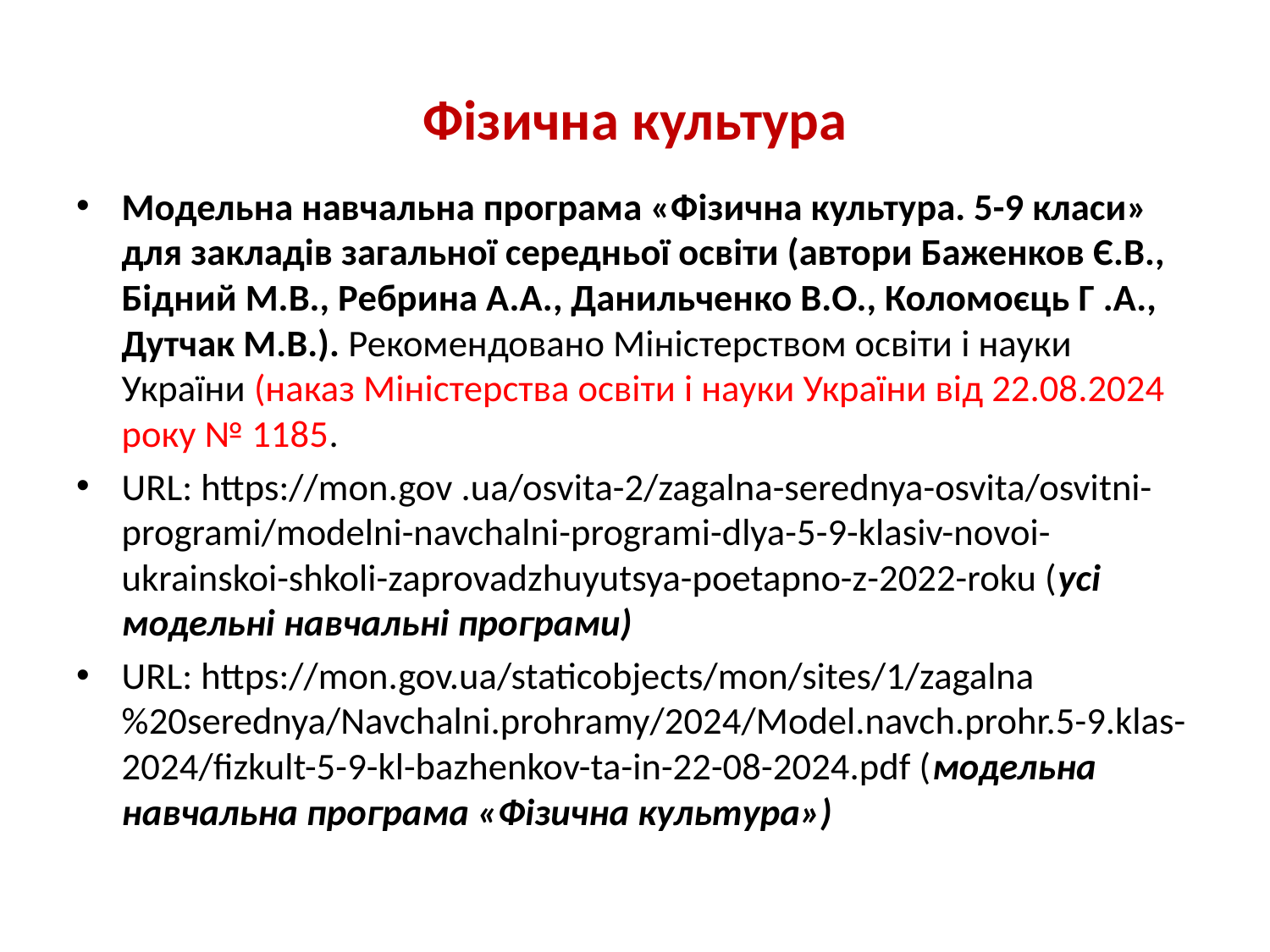

# Фізична культура
Модельна навчальна програма «Фізична культура. 5-9 класи» для закладів загальної середньої освіти (автори Баженков Є.В., Бідний М.В., Ребрина А.А., Данильченко В.О., Коломоєць Г .А., Дутчак М.В.). Рекомендовано Міністерством освіти і науки України (наказ Міністерства освіти і науки України від 22.08.2024 року № 1185.
URL: https://mon.gov .ua/osvita-2/zagalna-serednya-osvita/osvitni-programi/modelni-navchalni-programi-dlya-5-9-klasiv-novoi-ukrainskoi-shkoli-zaprovadzhuyutsya-poetapno-z-2022-roku (усі модельні навчальні програми)
URL: https://mon.gov.ua/staticobjects/mon/sites/1/zagalna%20serednya/Navchalni.prohramy/2024/Model.navch.prohr.5-9.klas-2024/fizkult-5-9-kl-bazhenkov-ta-in-22-08-2024.pdf (модельна навчальна програма «Фізична культура»)